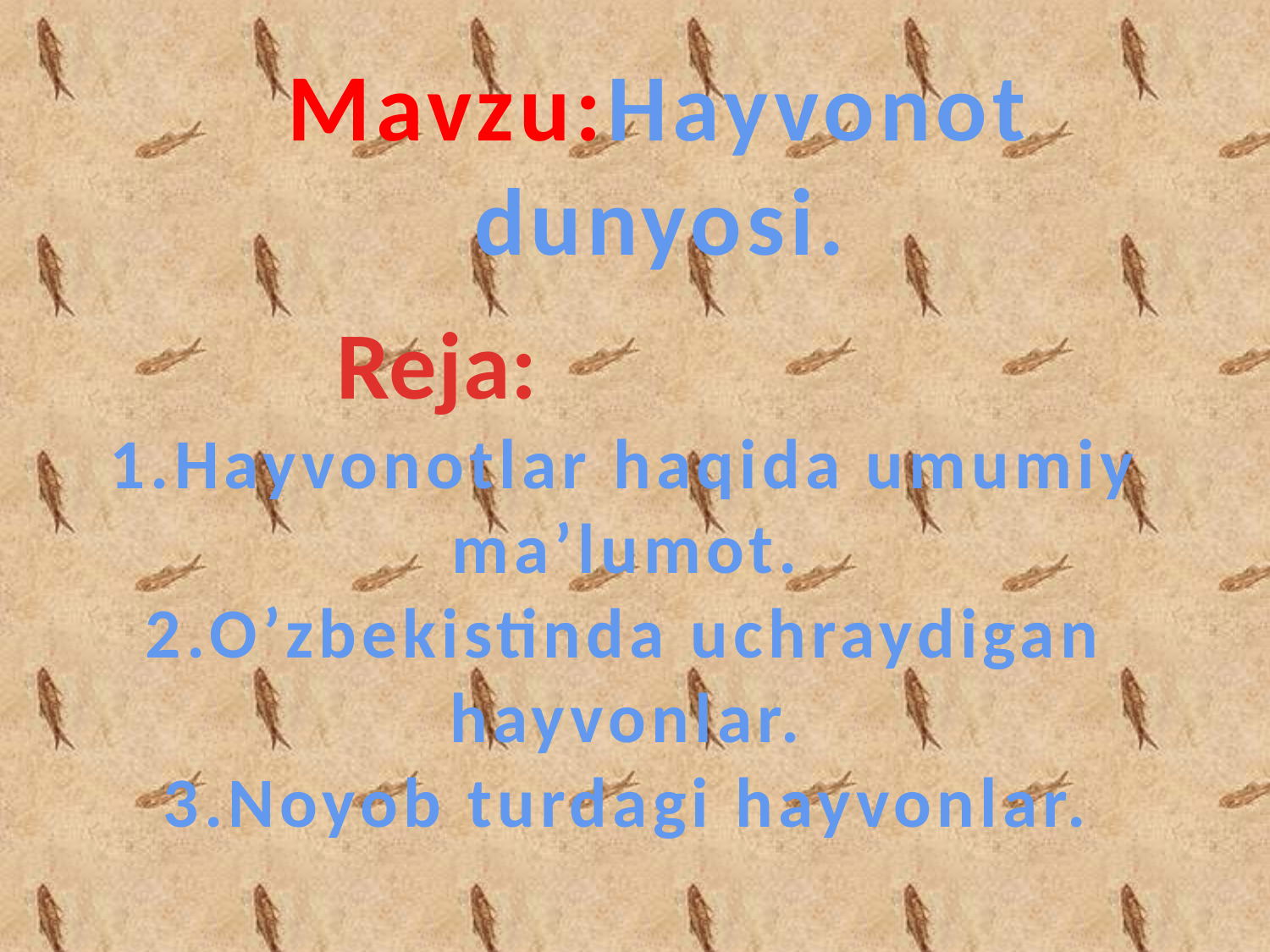

Mavzu:Hayvonot dunyosi.
Reja:
1.Hayvonotlar haqida umumiy ma’lumot.
2.O’zbekistinda uchraydigan hayvonlar.
3.Noyob turdagi hayvonlar.